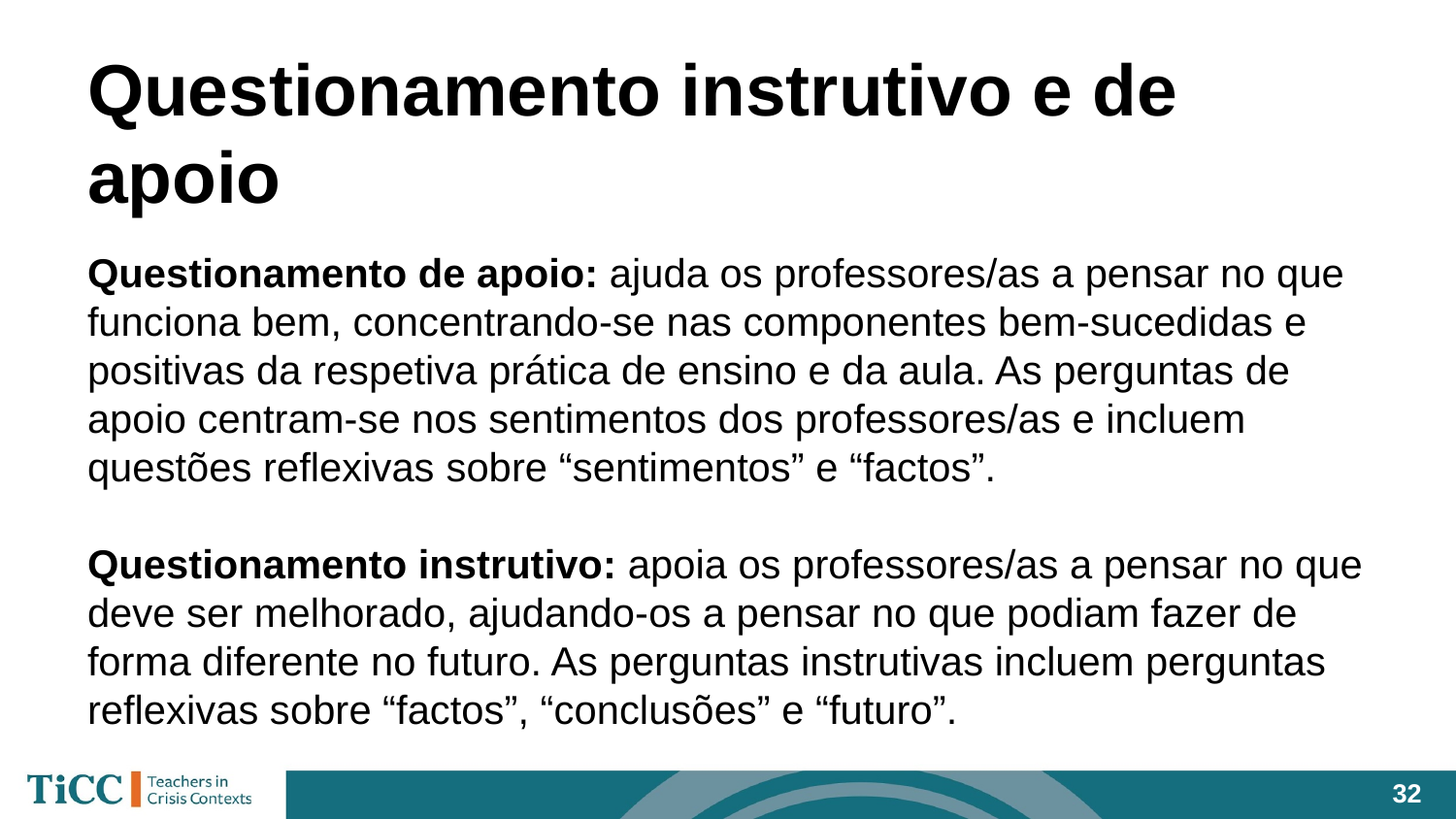

# Questionamento instrutivo e de apoio
Questionamento de apoio: ajuda os professores/as a pensar no que funciona bem, concentrando-se nas componentes bem-sucedidas e positivas da respetiva prática de ensino e da aula. As perguntas de apoio centram-se nos sentimentos dos professores/as e incluem questões reflexivas sobre “sentimentos” e “factos”.

Questionamento instrutivo: apoia os professores/as a pensar no que deve ser melhorado, ajudando-os a pensar no que podiam fazer de forma diferente no futuro. As perguntas instrutivas incluem perguntas reflexivas sobre “factos”, “conclusões” e “futuro”.
32